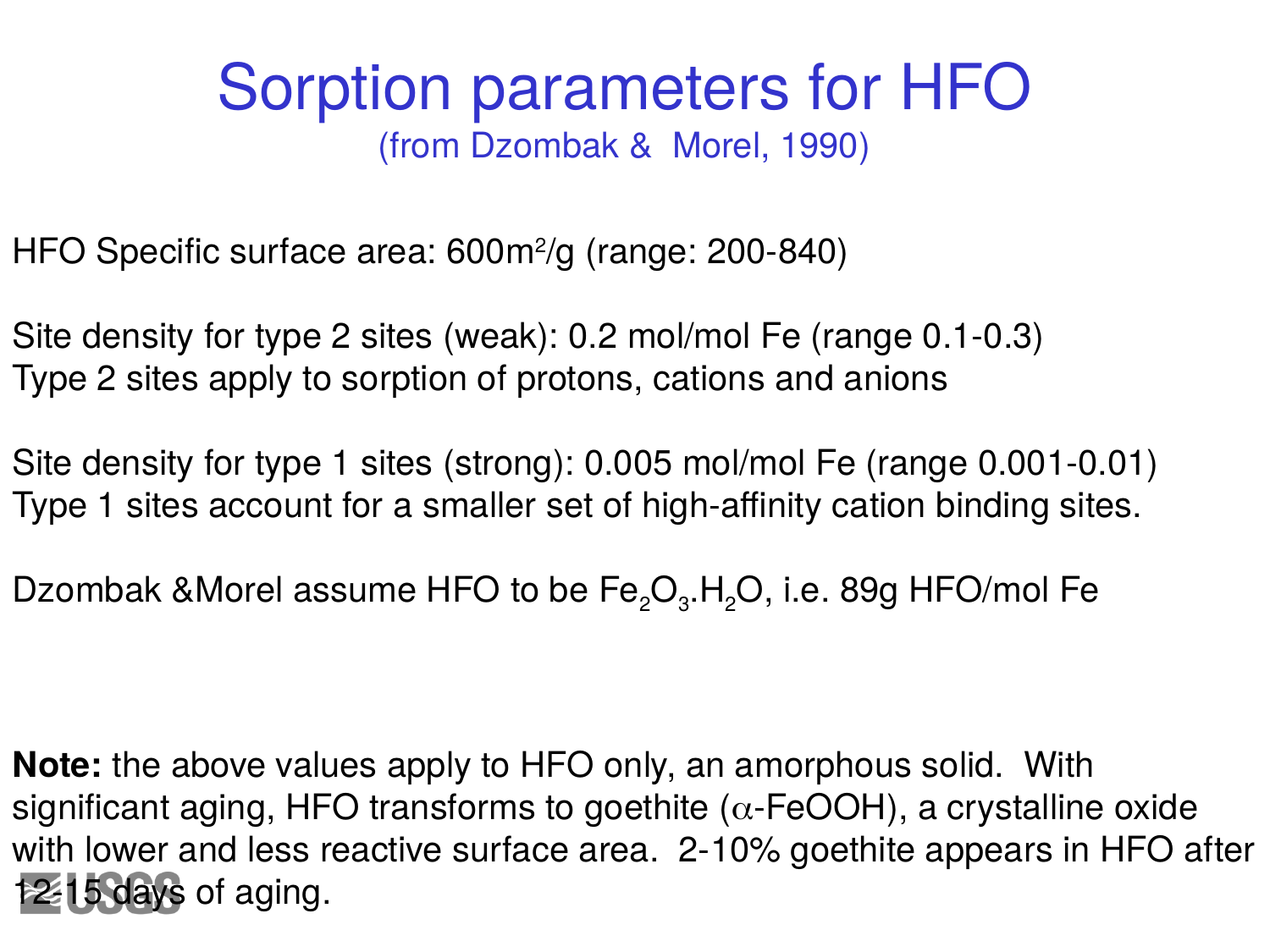

# Sorption parameters for HFO (from Dzombak &  Morel, 1990)
HFO Specific surface area: 600m2/g (range: 200-840)

Site density for type 2 sites (weak): 0.2 mol/mol Fe (range 0.1-0.3)
Type 2 sites apply to sorption of protons, cations and anions

Site density for type 1 sites (strong): 0.005 mol/mol Fe (range 0.001-0.01)
Type 1 sites account for a smaller set of high-affinity cation binding sites.

Dzombak &Morel assume HFO to be Fe2O3.H2O, i.e. 89g HFO/mol Fe

Note: the above values apply to HFO only, an amorphous solid.  With significant aging, HFO transforms to goethite (α-FeOOH), a crystalline oxide with lower and less reactive surface area.  2-10% goethite appears in HFO after 12-15 days of aging.